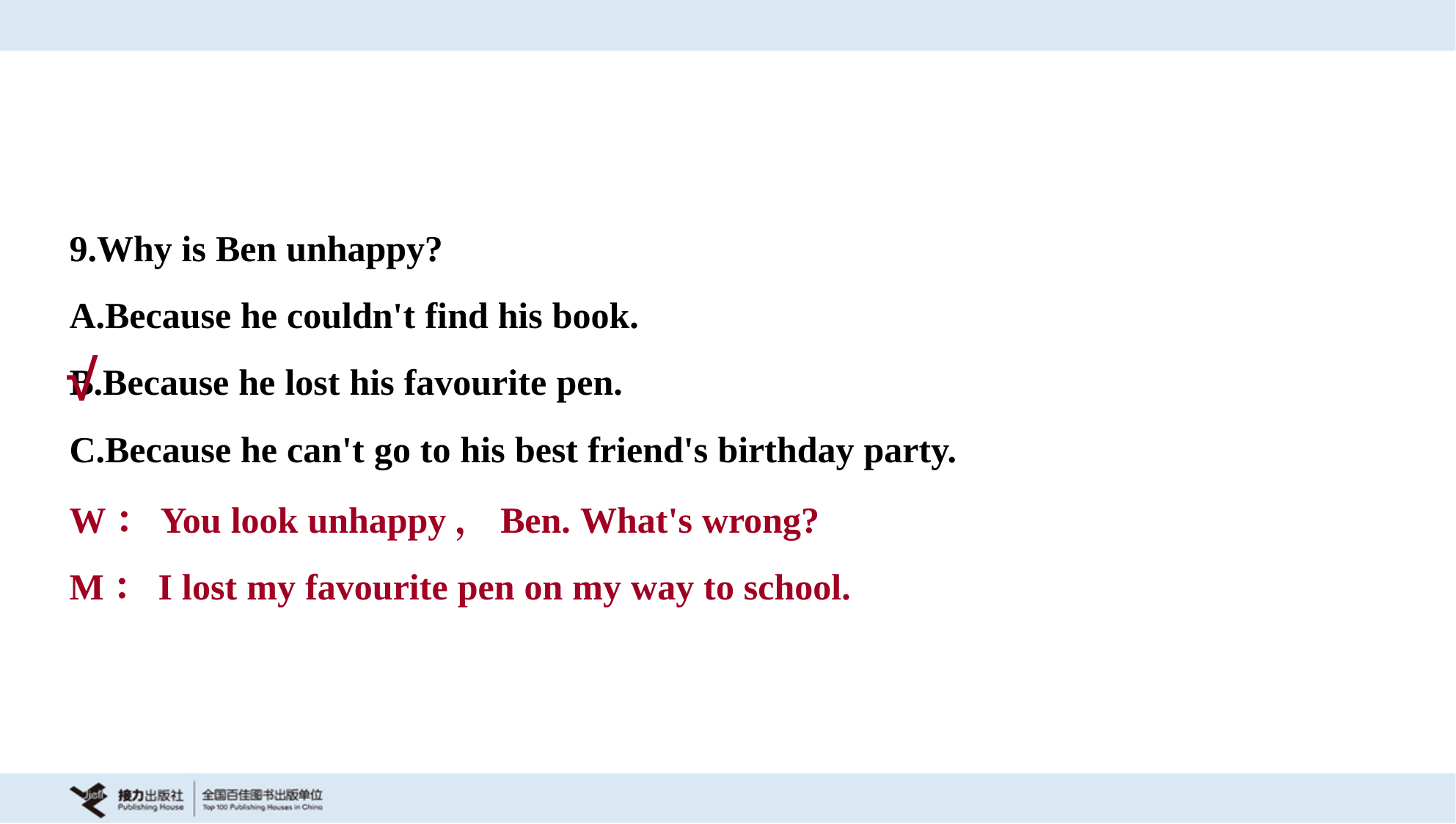

9.Why is Ben unhappy?
A.Because he couldn't find his book.
B.Because he lost his favourite pen.
C.Because he can't go to his best friend's birthday party.
√
W：You look unhappy，Ben. What's wrong?
M：I lost my favourite pen on my way to school.